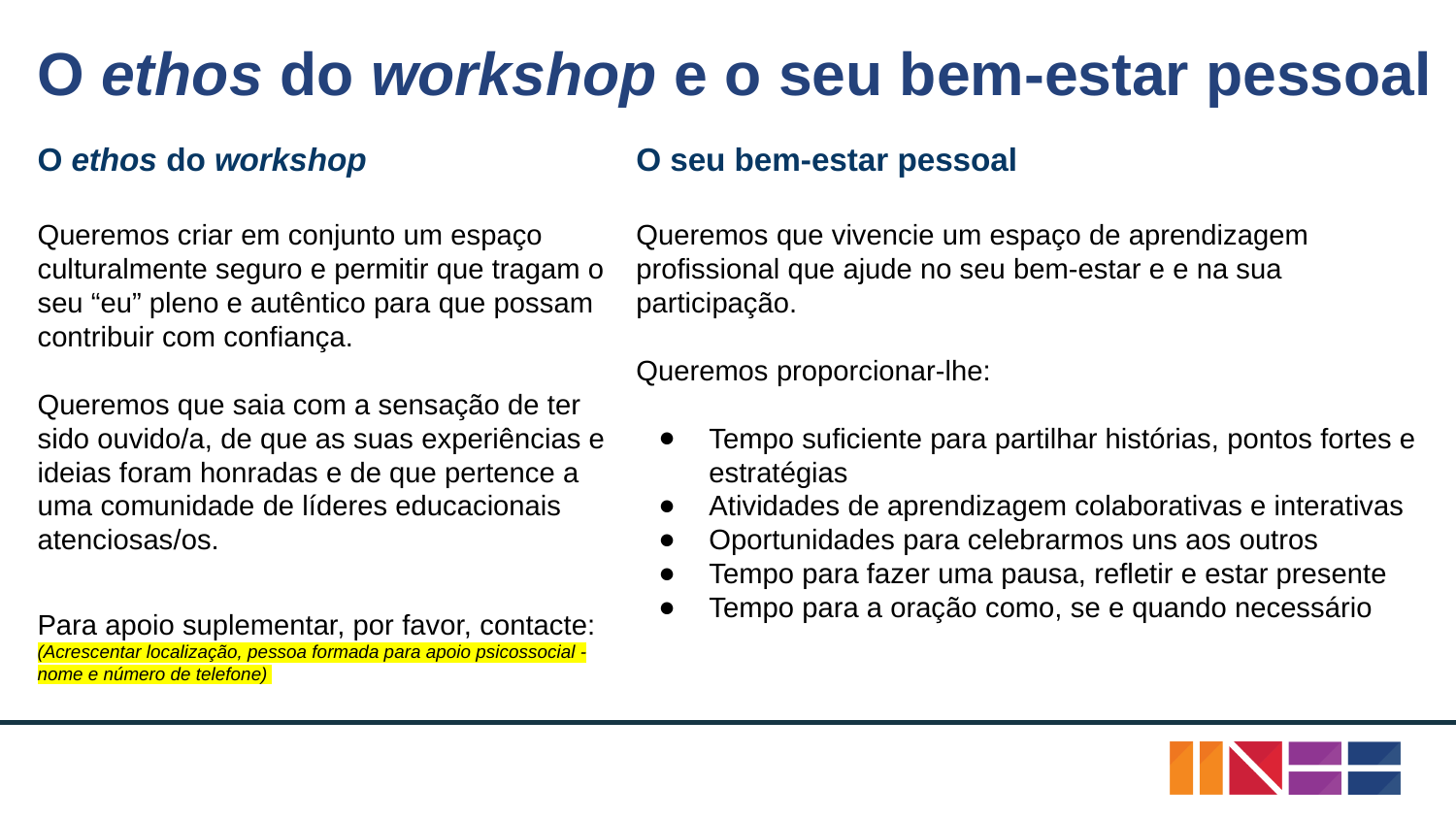

# O ethos do workshop e o seu bem-estar pessoal
O ethos do workshop

Queremos criar em conjunto um espaço culturalmente seguro e permitir que tragam o seu “eu” pleno e autêntico para que possam contribuir com confiança.

Queremos que saia com a sensação de ter sido ouvido/a, de que as suas experiências e ideias foram honradas e de que pertence a uma comunidade de líderes educacionais atenciosas/os.

Para apoio suplementar, por favor, contacte:
(Acrescentar localização, pessoa formada para apoio psicossocial - nome e número de telefone)
O seu bem-estar pessoal

Queremos que vivencie um espaço de aprendizagem profissional que ajude no seu bem-estar e e na sua participação.

Queremos proporcionar-lhe:

Tempo suficiente para partilhar histórias, pontos fortes e estratégias
Atividades de aprendizagem colaborativas e interativas
Oportunidades para celebrarmos uns aos outros
Tempo para fazer uma pausa, refletir e estar presente
Tempo para a oração como, se e quando necessário